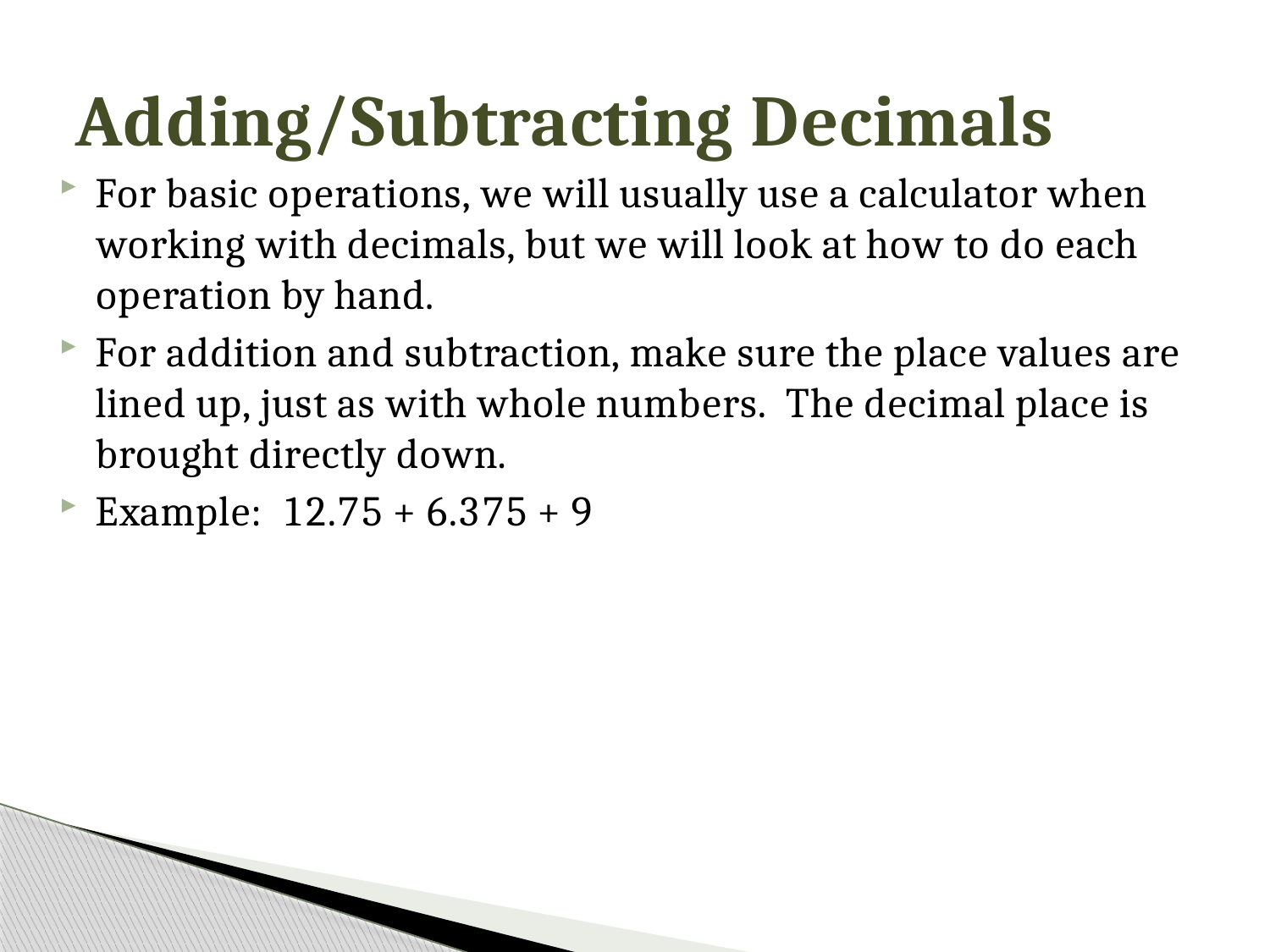

# Adding/Subtracting Decimals
For basic operations, we will usually use a calculator when working with decimals, but we will look at how to do each operation by hand.
For addition and subtraction, make sure the place values are lined up, just as with whole numbers.  The decimal place is brought directly down.
Example:  12.75 + 6.375 + 9